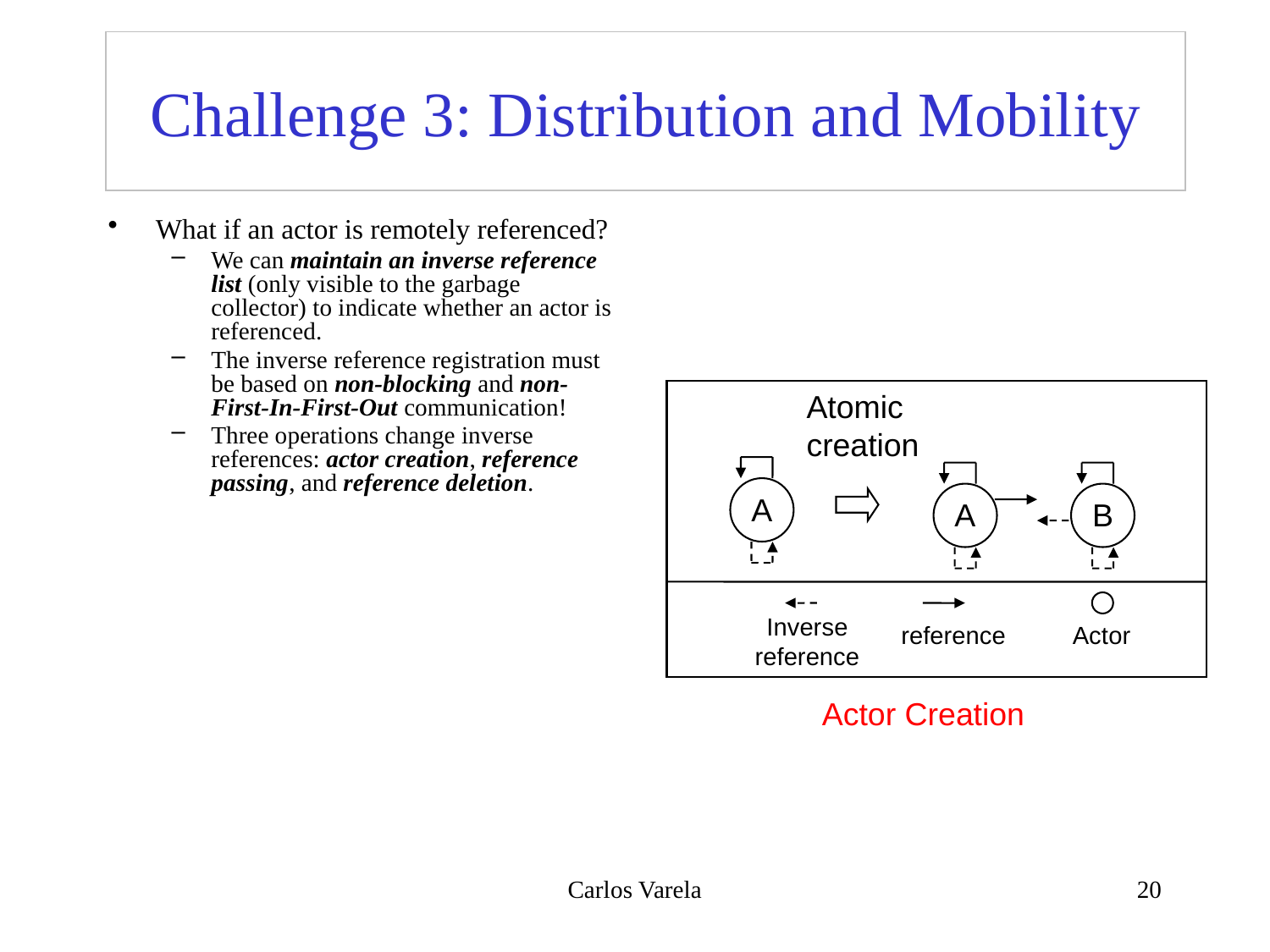

# Challenge 3: Distribution and Mobility
What if an actor is remotely referenced?
We can maintain an inverse reference list (only visible to the garbage collector) to indicate whether an actor is referenced.
The inverse reference registration must be based on non-blocking and non-First-In-First-Out communication!
Three operations change inverse references: actor creation, reference passing, and reference deletion.

Atomic
creation

A

A
B

Inverse
reference
reference
Actor
Actor Creation
Carlos Varela
20